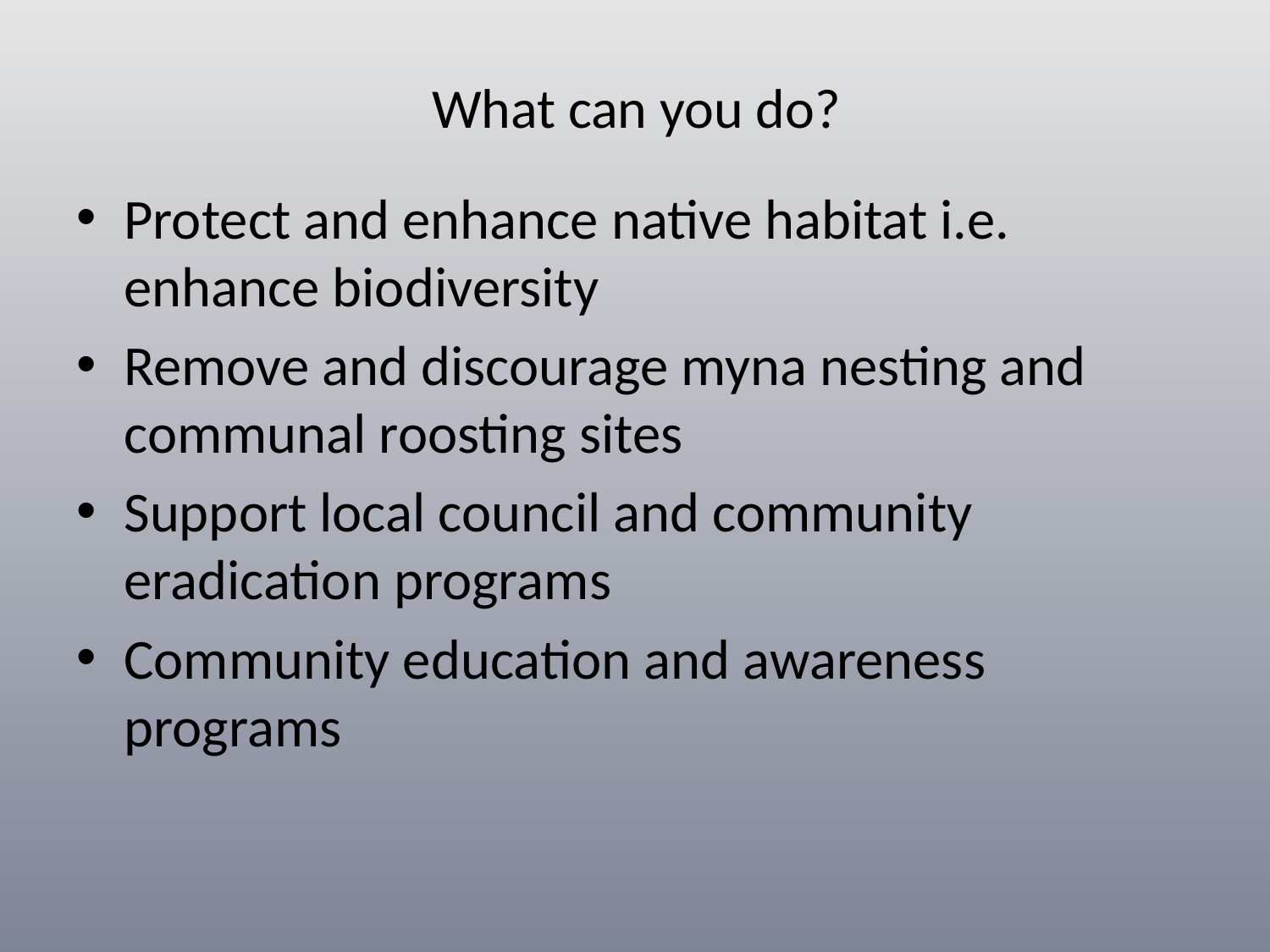

# What can you do?
Protect and enhance native habitat i.e. enhance biodiversity
Remove and discourage myna nesting and communal roosting sites
Support local council and community eradication programs
Community education and awareness programs